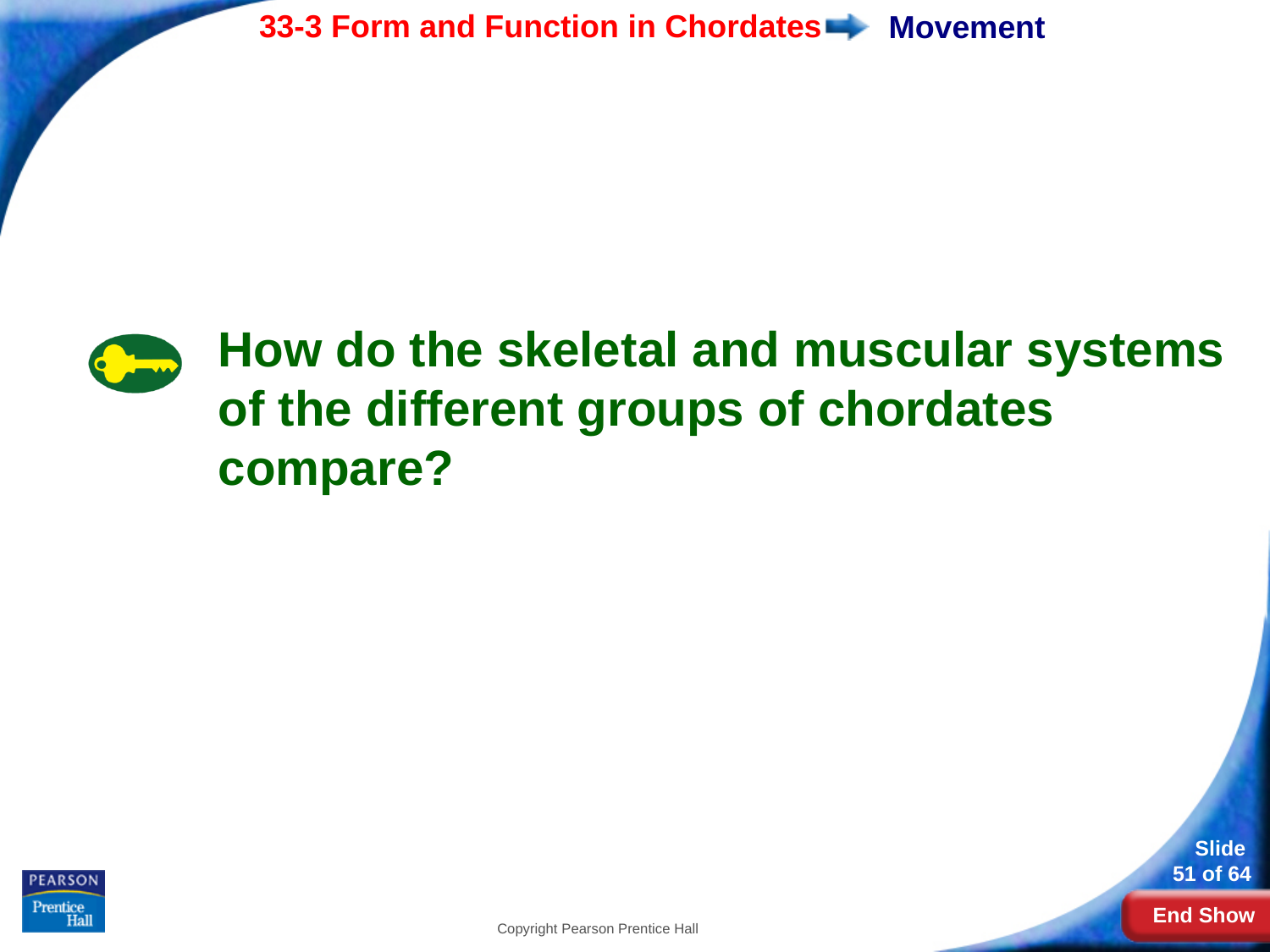

# Movement

How do the skeletal and muscular systems of the different groups of chordates compare?

Copyright Pearson Prentice Hall